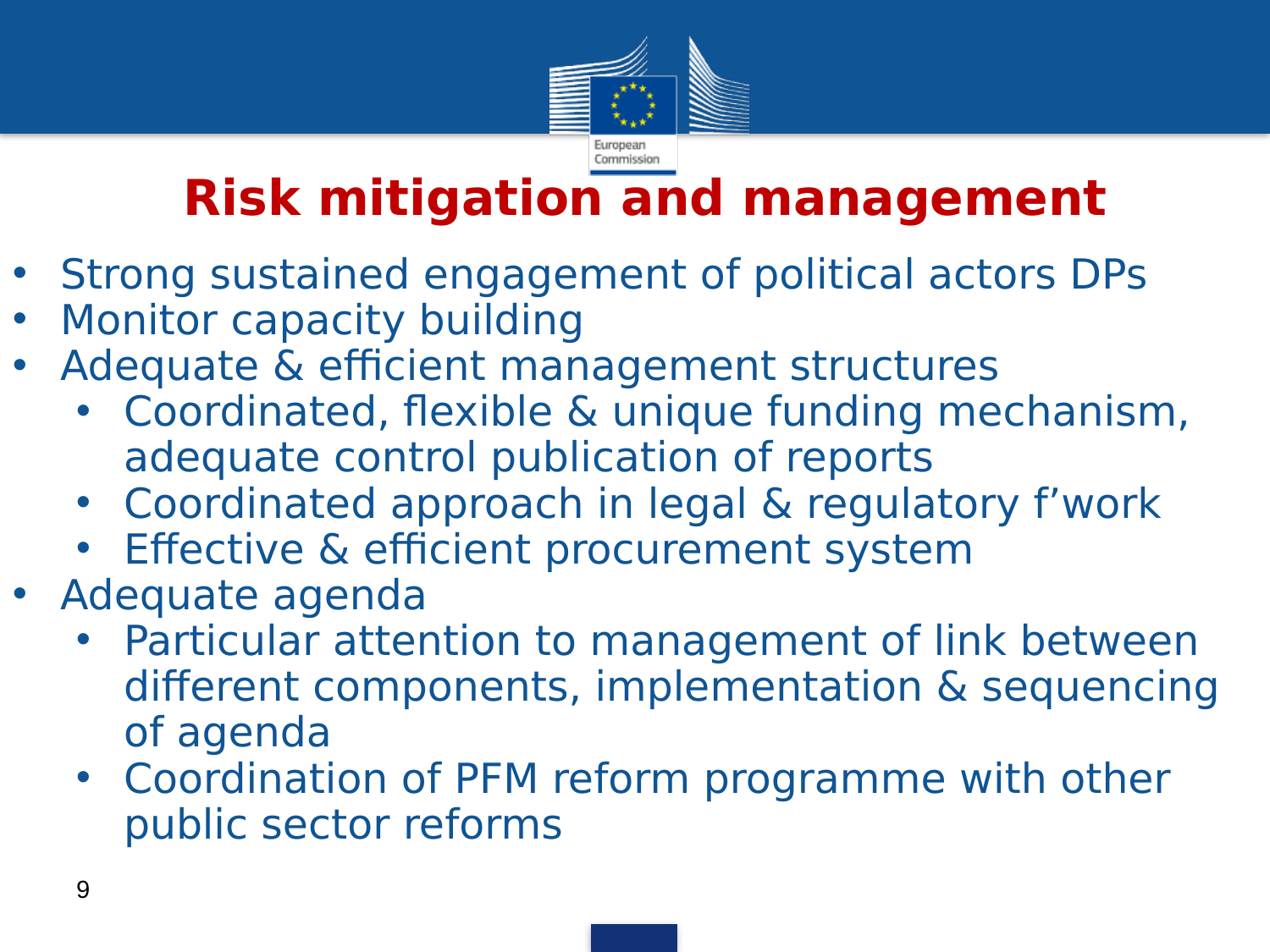

# Risk mitigation and management
Strong sustained engagement of political actors DPs
Monitor capacity building
Adequate & efficient management structures
Coordinated, flexible & unique funding mechanism, adequate control publication of reports
Coordinated approach in legal & regulatory f’work
Effective & efficient procurement system
Adequate agenda
Particular attention to management of link between different components, implementation & sequencing of agenda
Coordination of PFM reform programme with other public sector reforms

9